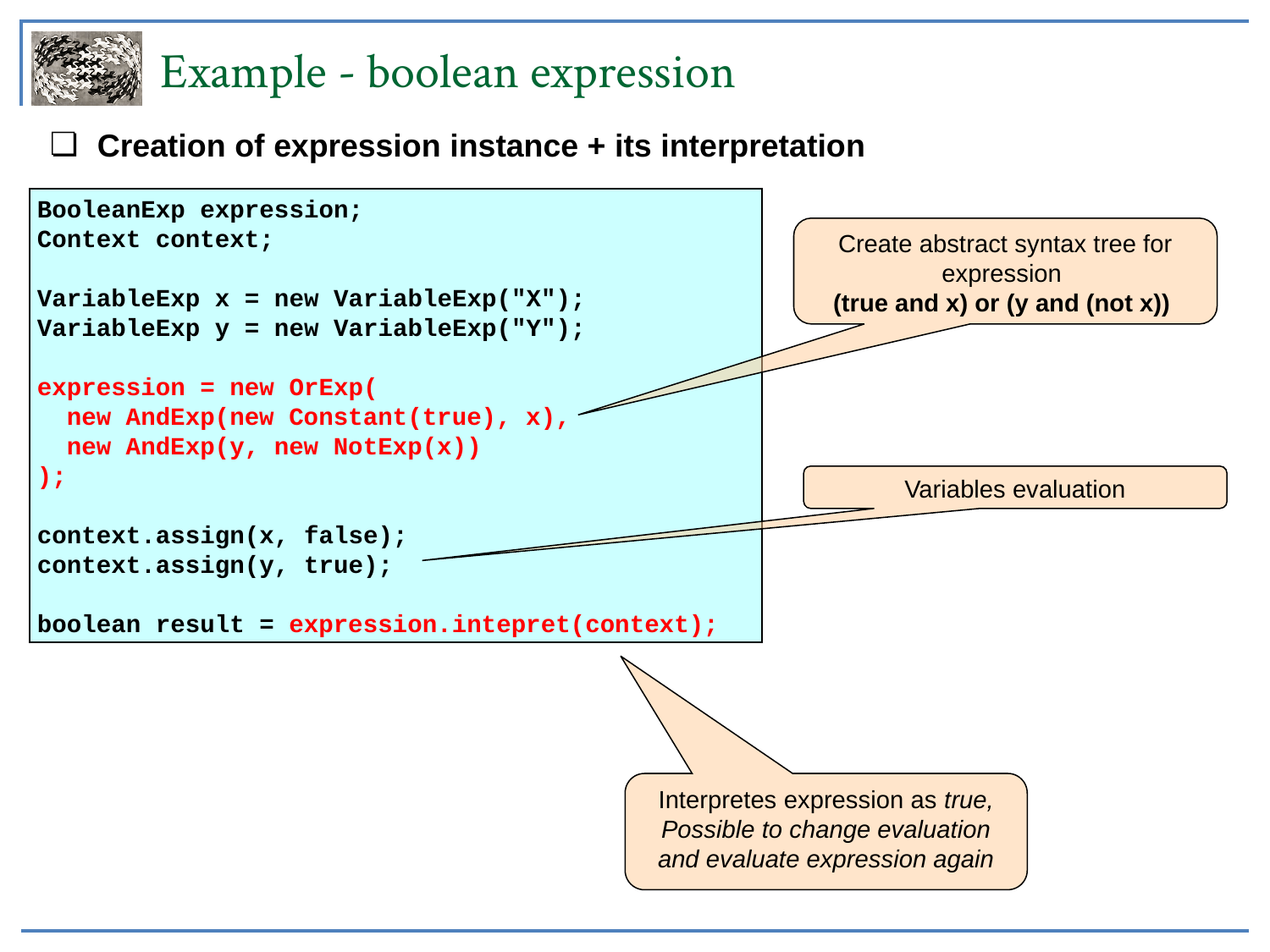

Example - boolean expression

Creation of expression instance + its interpretation
BooleanExp expression;
Context context;

VariableExp x = new VariableExp("X");
VariableExp y = new VariableExp("Y");

expression = new OrExp(
  new AndExp(new Constant(true), x),
  new AndExp(y, new NotExp(x))
);

context.assign(x, false);
context.assign(y, true);

boolean result = expression.intepret(context);
Create abstract syntax tree for expression
(true and x) or (y and (not x))
Variables evaluation
Interpretes expression as true,
Possible to change evaluation and evaluate expression again